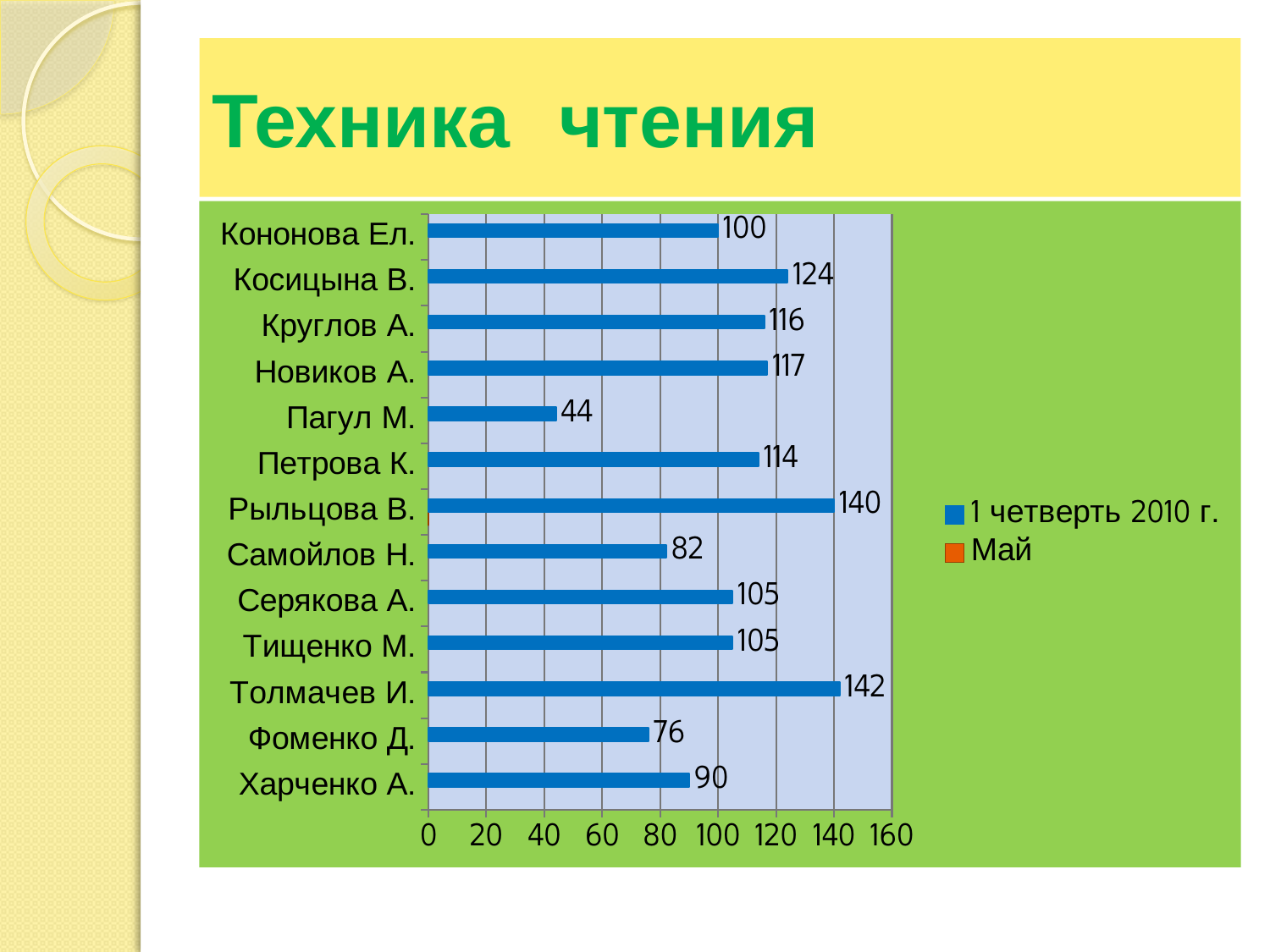

# Техника  чтения

### Chart

| Category | Май | 1 четверть 2010 г. |
|---|---|---|
| Харченко А. | None | 90.0 |
| Фоменко Д. | None | 76.0 |
| Толмачев И. | None | 142.0 |
| Тищенко М. | None | 105.0 |
| Серякова А. | None | 105.0 |
| Самойлов Н. | None | 82.0 |
| Рыльцова В. | 0.0 | 140.0 |
| Петрова К. | None | 114.0 |
| Пагул М. | None | 44.0 |
| Новиков А. | None | 117.0 |
| Круглов А. | None | 116.0 |
| Косицына В. | None | 124.0 |
| Кононова Ел. | None | 100.0 |